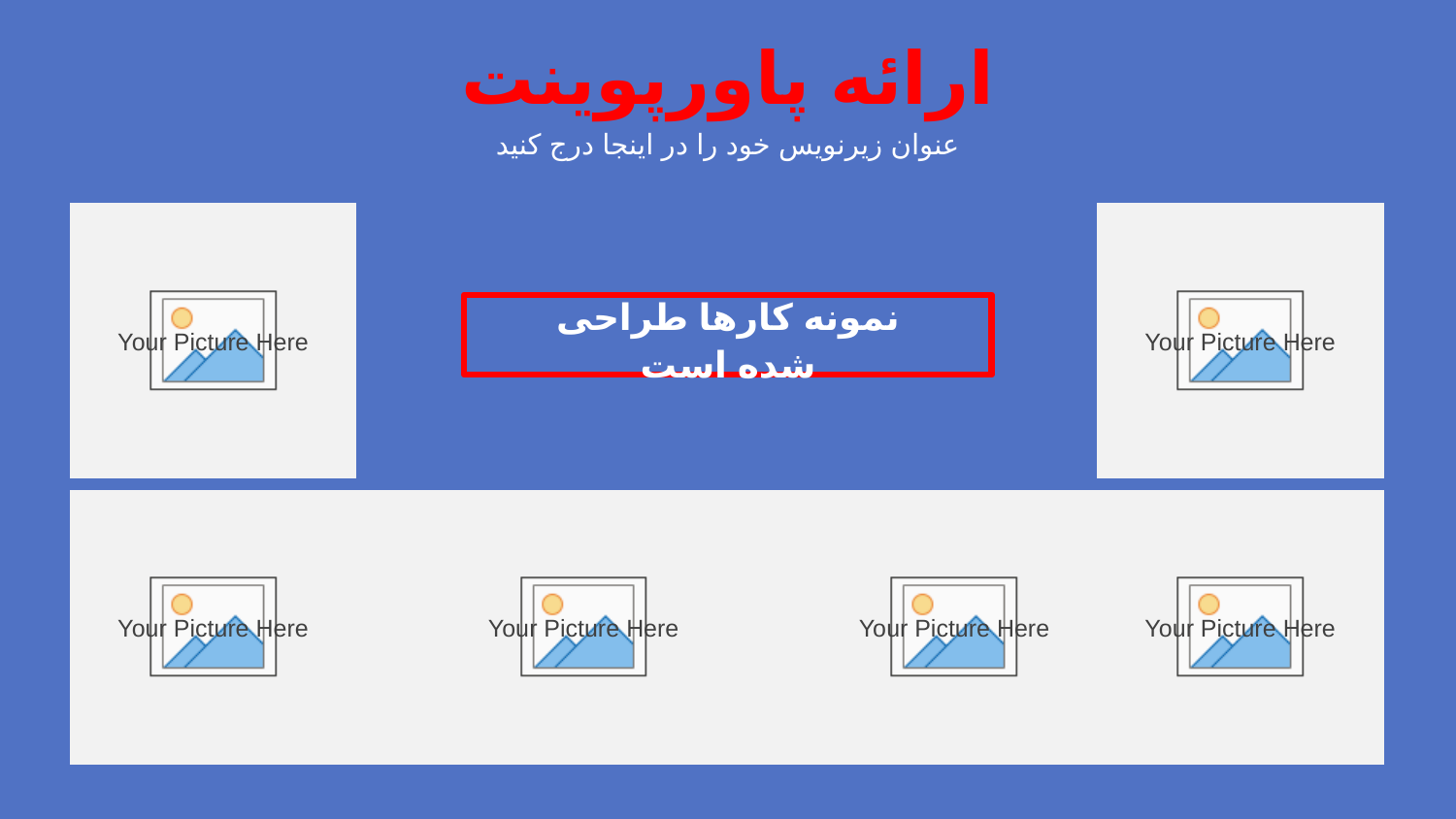

ارائه پاورپوینت
عنوان زیرنویس خود را در اینجا درج کنید

نمونه کارها طراحی شده است